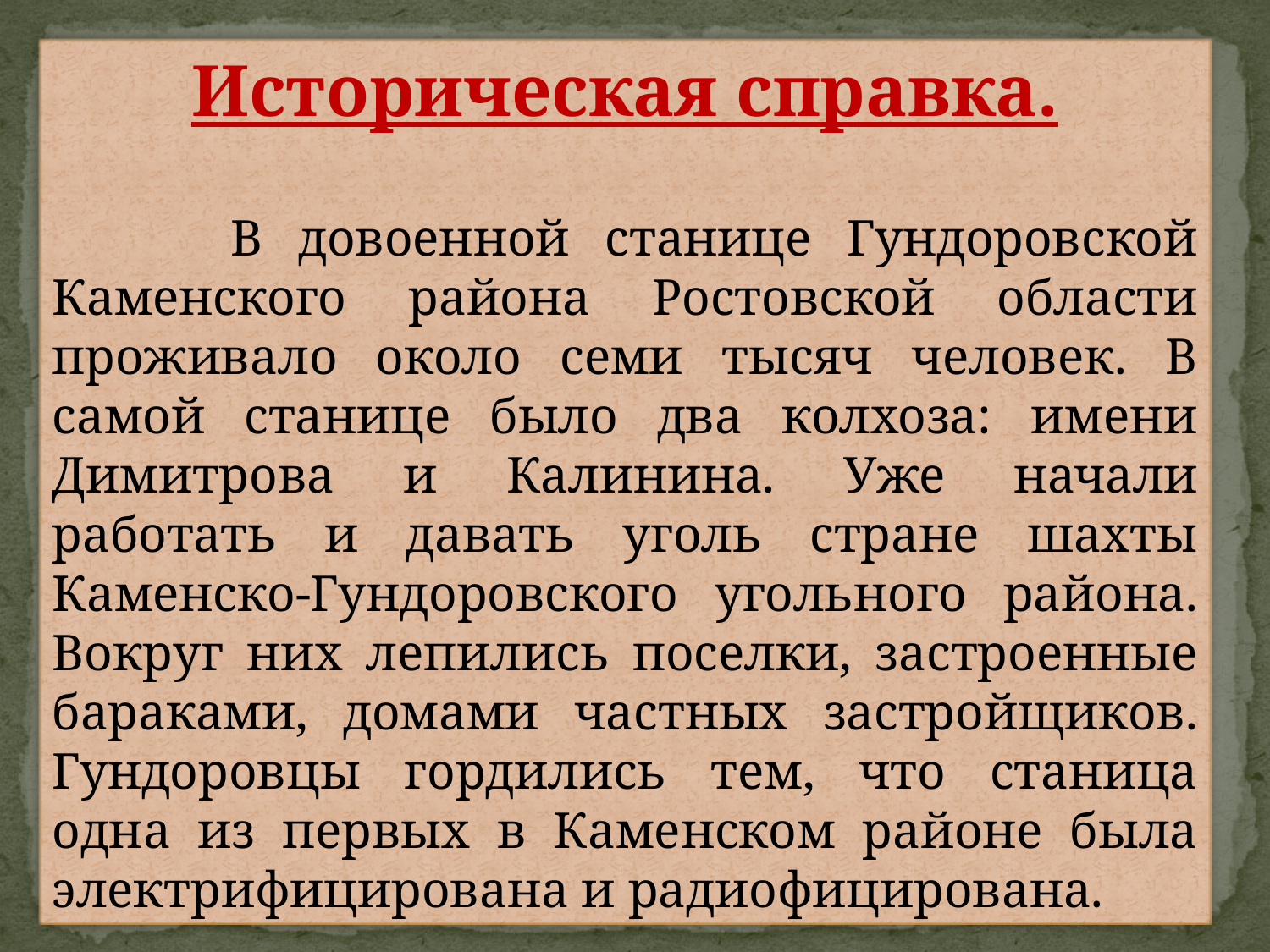

Историческая справка.

     В довоенной станице Гундоровской Каменского района Ростовской области проживало около семи тысяч человек. В самой станице было два колхоза: имени Димитрова и Калинина. Уже начали работать и давать уголь стране шахты Каменско-Гундоровского угольного района. Вокруг них лепились поселки, застроенные бараками, домами частных застройщиков. Гундоровцы гордились тем, что станица одна из первых в Каменском районе была электрифицирована и радиофицирована.